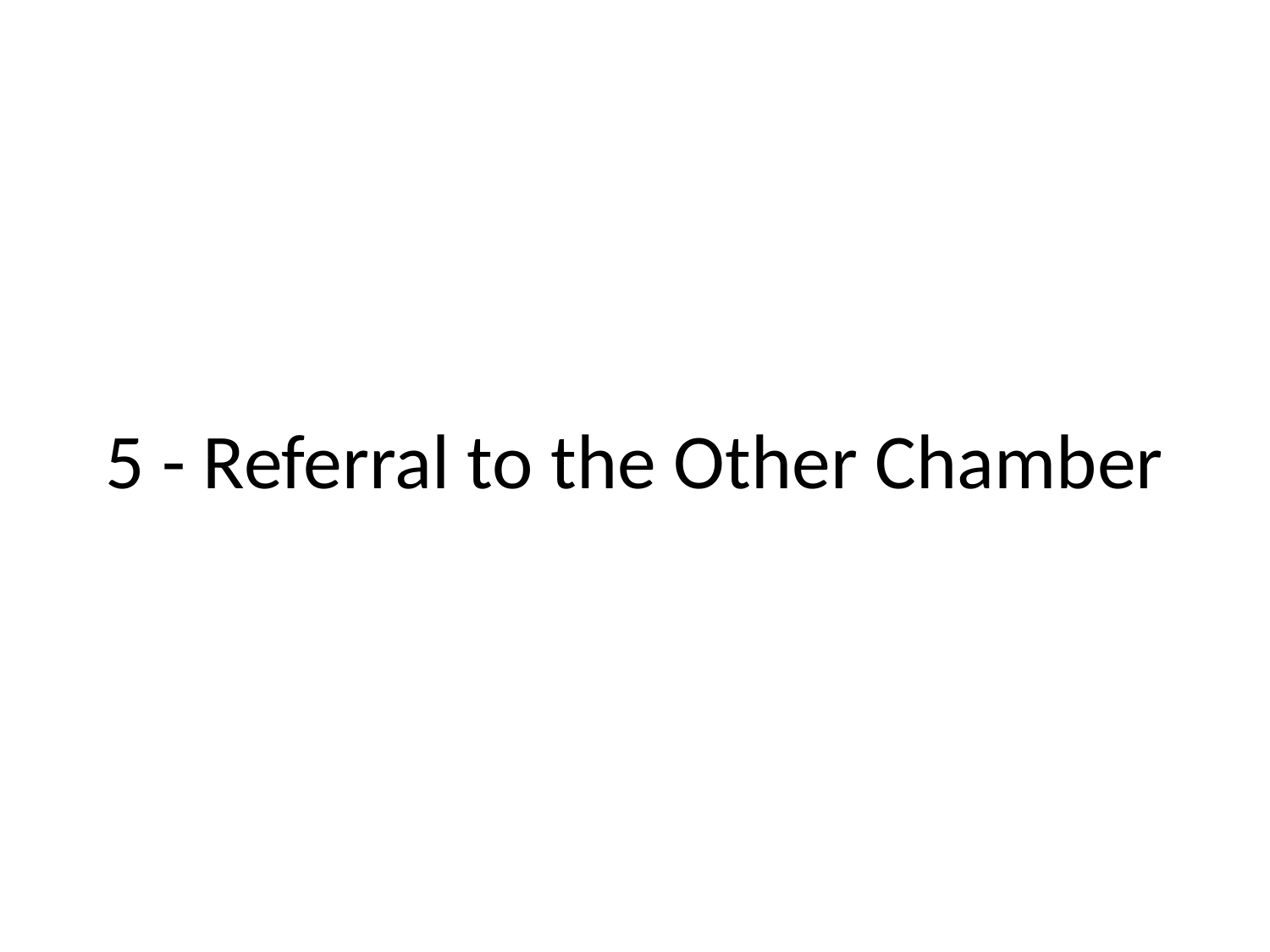

# 5 - Referral to the Other Chamber